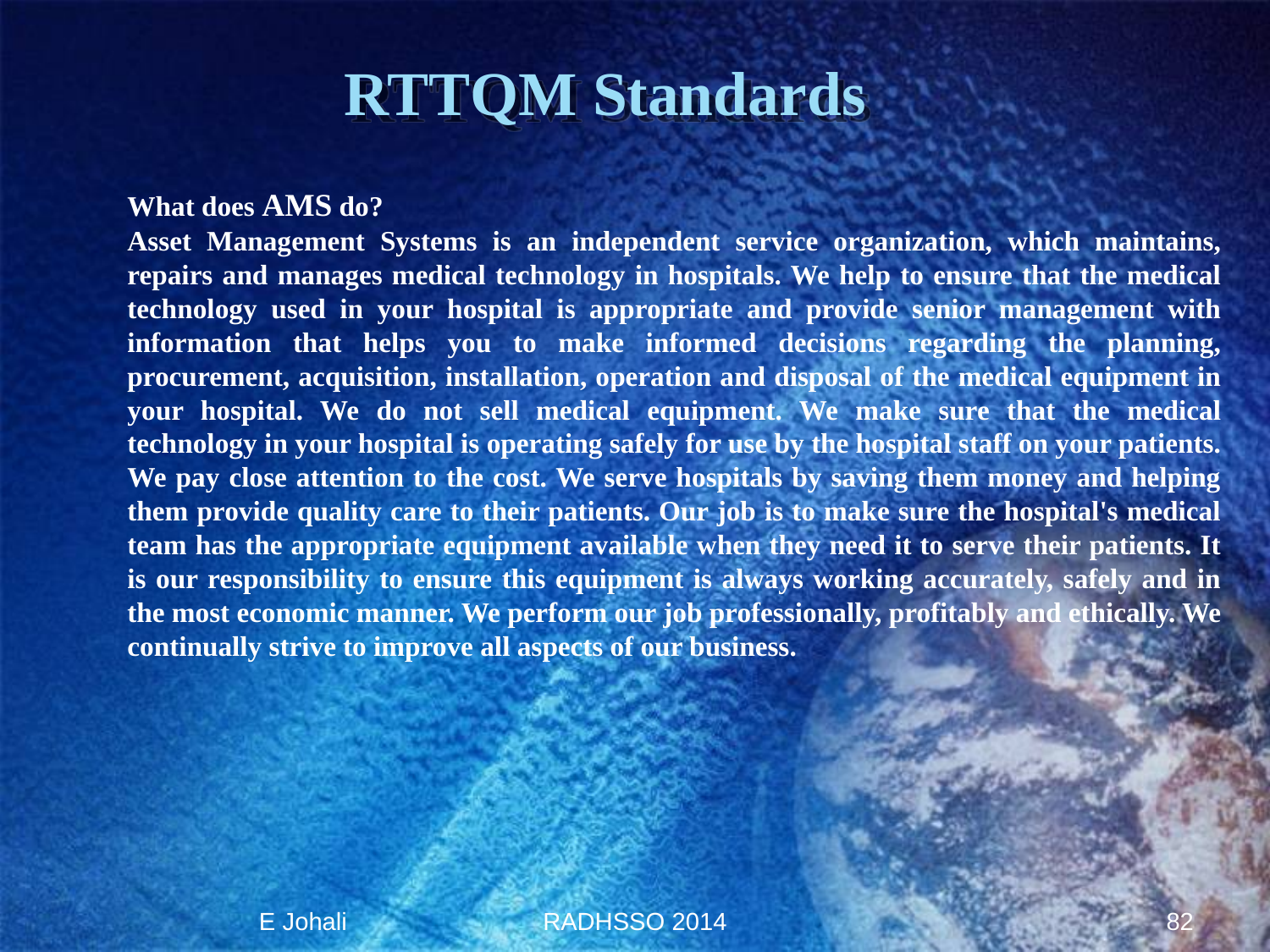

# RTTQM Standards
What does AMS do?
Asset Management Systems is an independent service organization, which maintains, repairs and manages medical technology in hospitals. We help to ensure that the medical technology used in your hospital is appropriate and provide senior management with information that helps you to make informed decisions regarding the planning, procurement, acquisition, installation, operation and disposal of the medical equipment in your hospital. We do not sell medical equipment. We make sure that the medical technology in your hospital is operating safely for use by the hospital staff on your patients. We pay close attention to the cost. We serve hospitals by saving them money and helping them provide quality care to their patients. Our job is to make sure the hospital's medical team has the appropriate equipment available when they need it to serve their patients. It is our responsibility to ensure this equipment is always working accurately, safely and in the most economic manner. We perform our job professionally, profitably and ethically. We continually strive to improve all aspects of our business.
E Johali
RADHSSO 2014
82